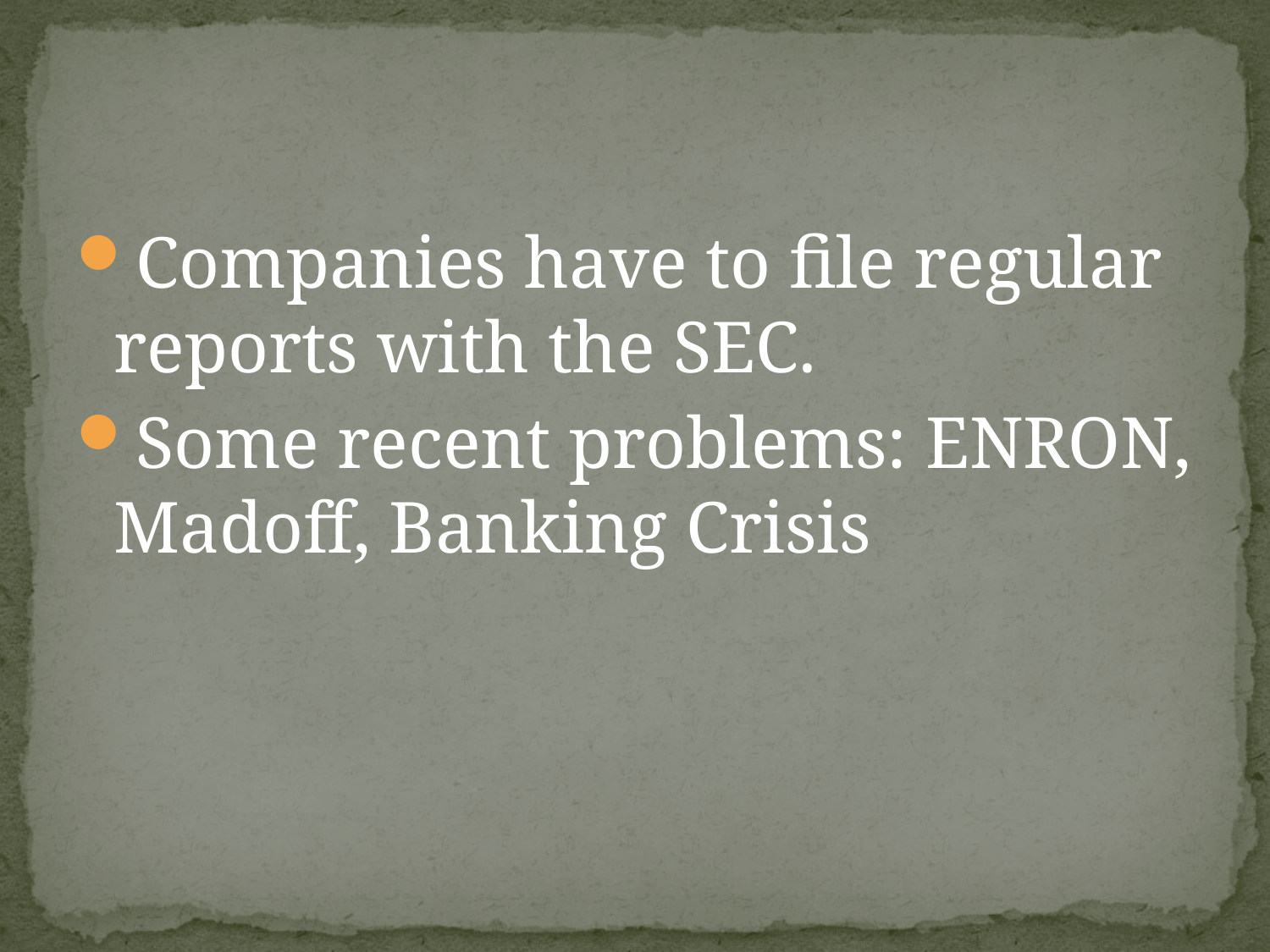

#
Companies have to file regular reports with the SEC.
Some recent problems: ENRON, Madoff, Banking Crisis